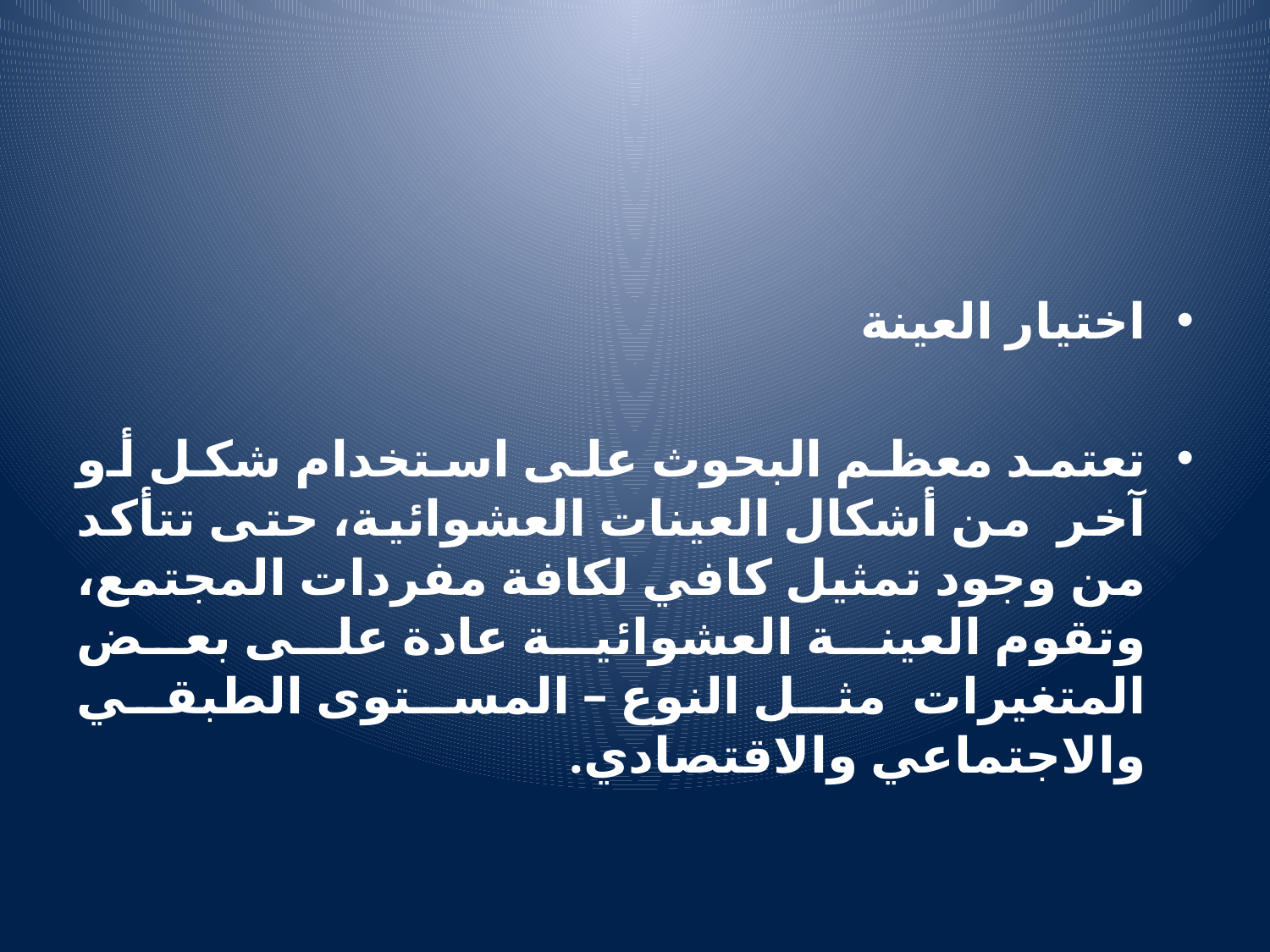

#
اختيار العينة

تعتمد معظم البحوث على استخدام شكل أو آخر  من أشكال العينات العشوائية، حتى تتأكد من وجود تمثيل كافي لكافة مفردات المجتمع، وتقوم العينة العشوائية عادة على بعض المتغيرات  مثل النوع – المستوى الطبقي والاجتماعي والاقتصادي.